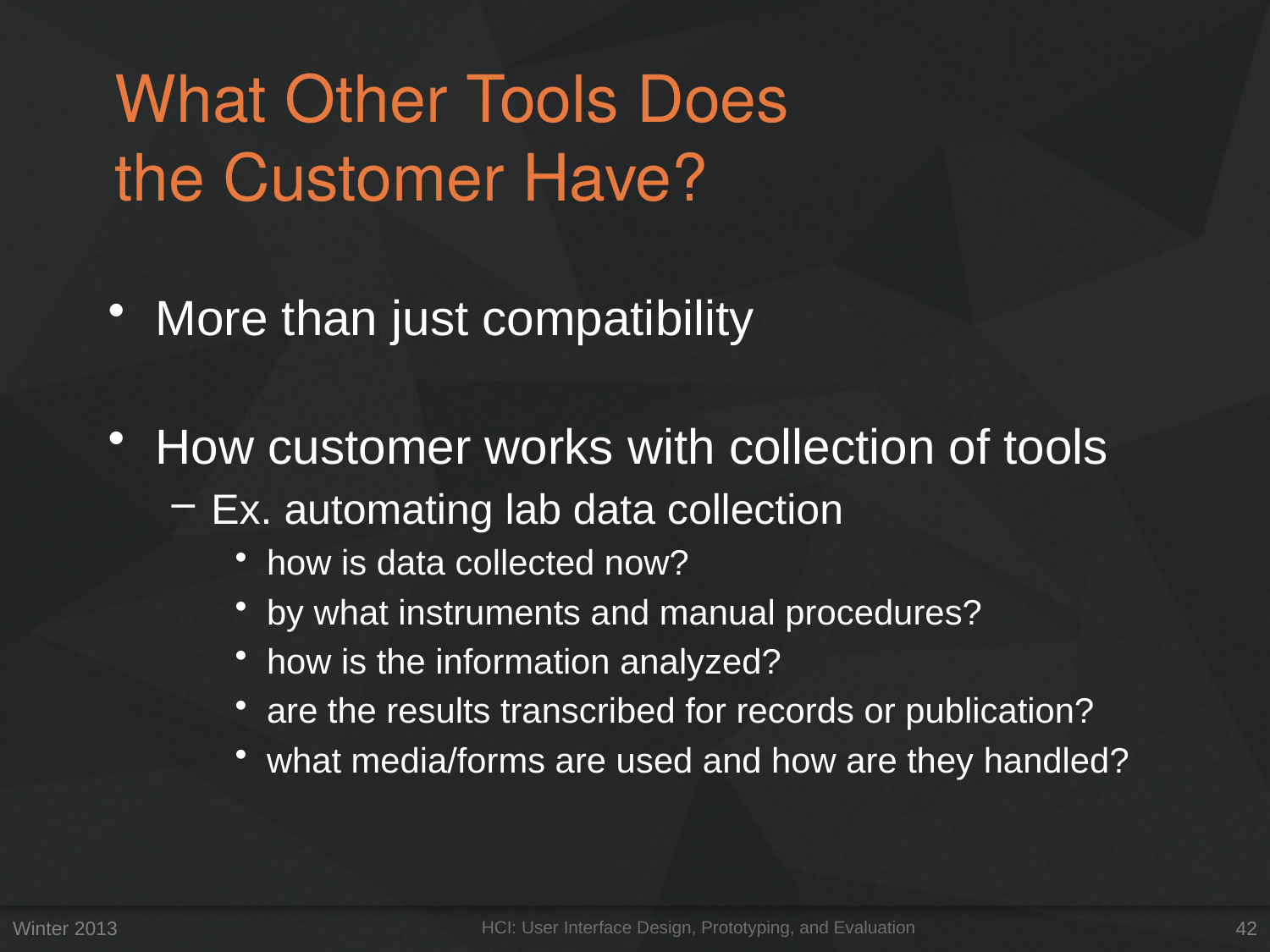

# What Other Tools Does the Customer Have?
More than just compatibility
How customer works with collection of tools
Ex. automating lab data collection
how is data collected now?
by what instruments and manual procedures?
how is the information analyzed?
are the results transcribed for records or publication?
what media/forms are used and how are they handled?

Winter 2013
HCI: User Interface Design, Prototyping, and Evaluation
42